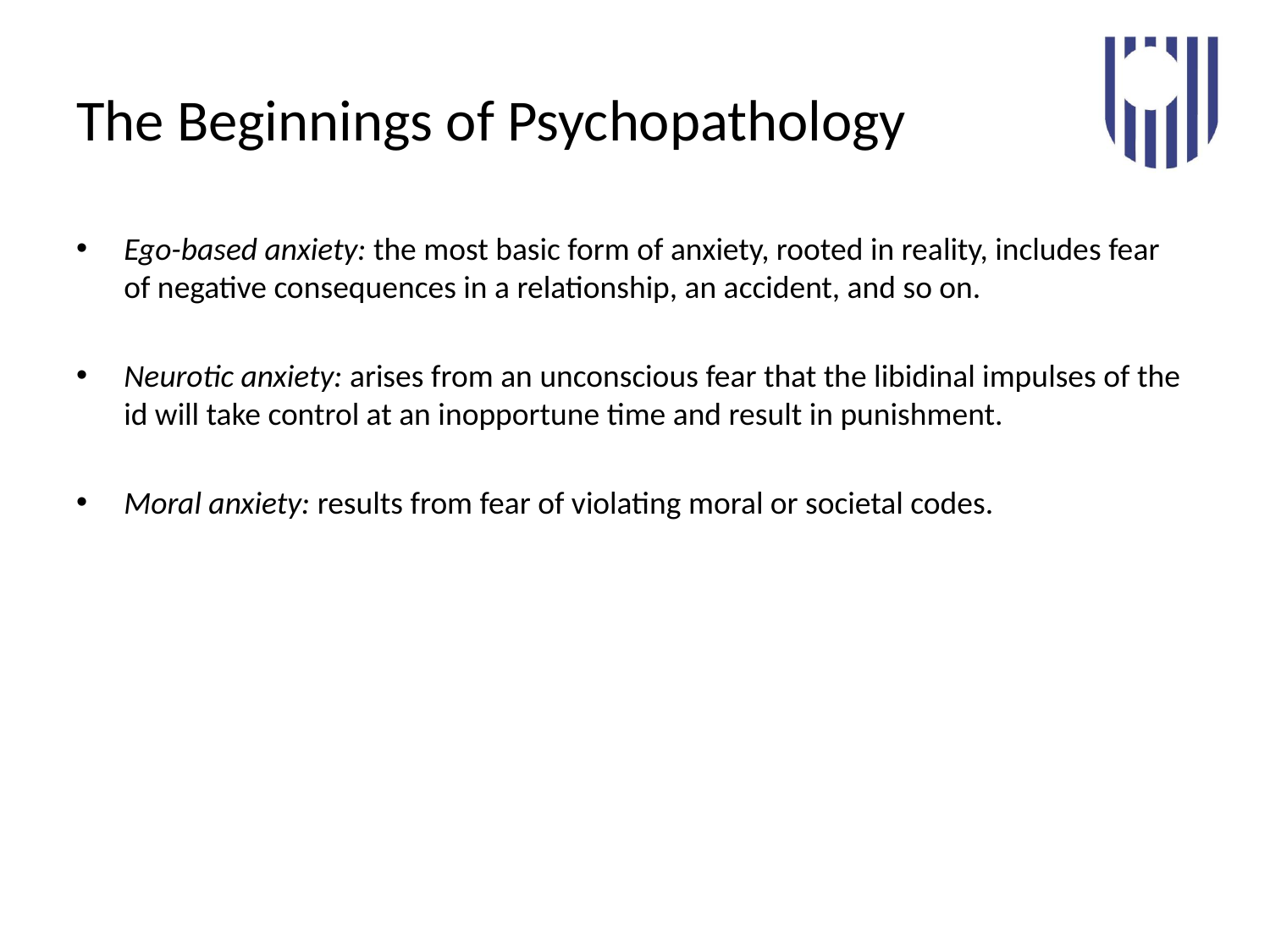

# The Beginnings of Psychopathology
Ego-based anxiety: the most basic form of anxiety, rooted in reality, includes fear of negative consequences in a relationship, an accident, and so on.

Neurotic anxiety: arises from an unconscious fear that the libidinal impulses of the id will take control at an inopportune time and result in punishment.

Moral anxiety: results from fear of violating moral or societal codes.